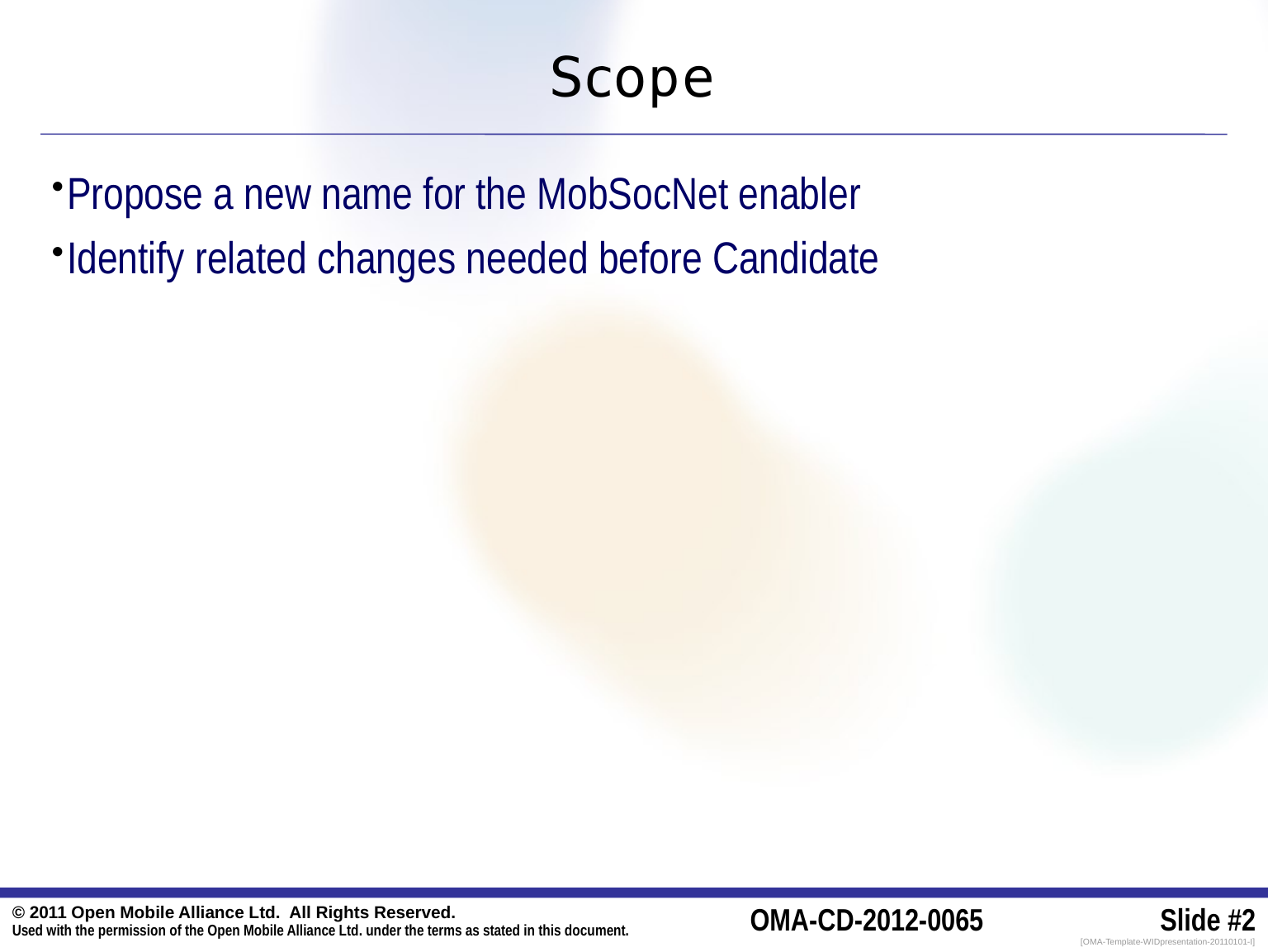

# Scope
Propose a new name for the MobSocNet enabler
Identify related changes needed before Candidate